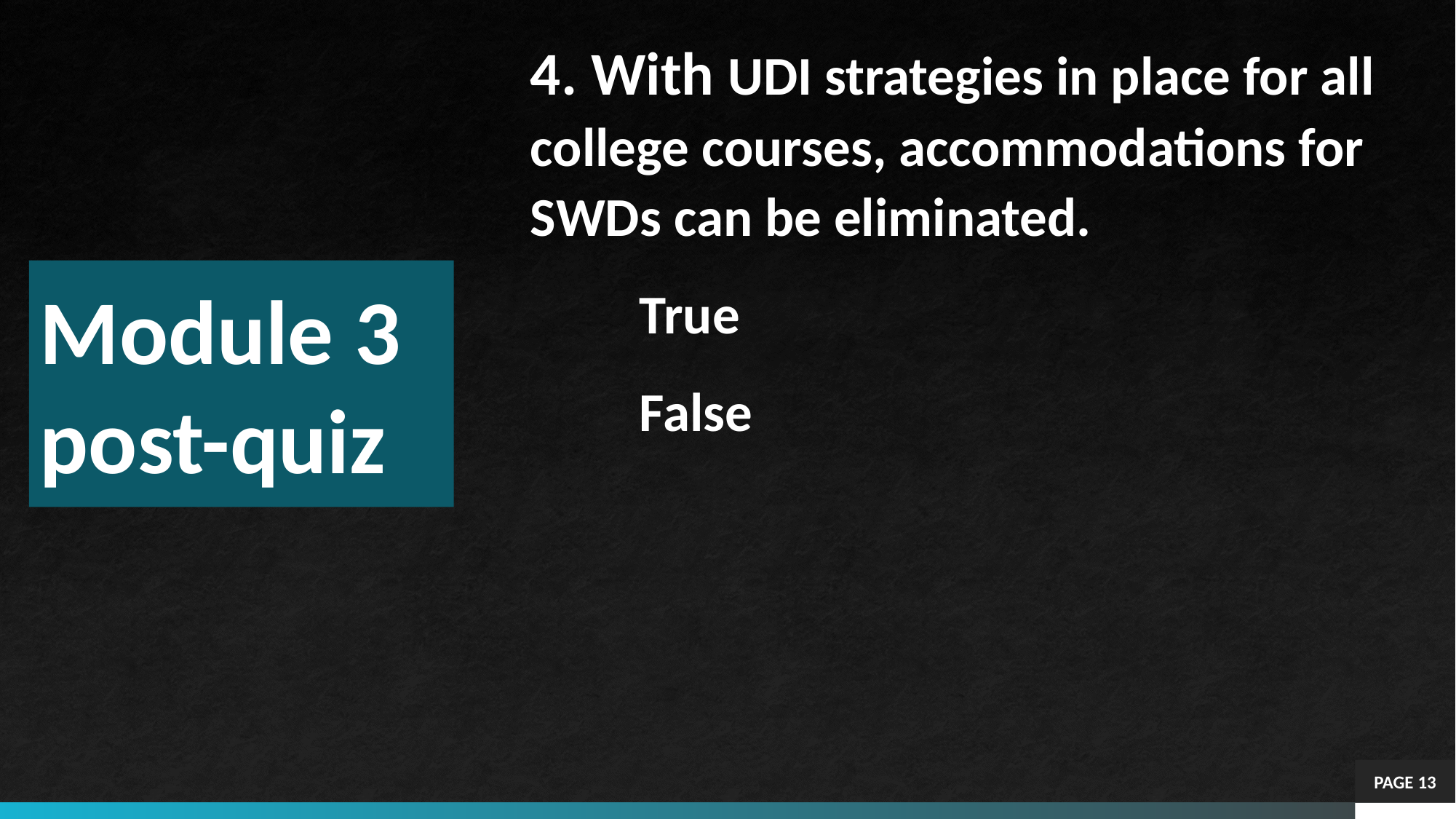

4. With UDI strategies in place for all college courses, accommodations for SWDs can be eliminated.
	True
	False
# Module 3 post-quiz
PAGE 13